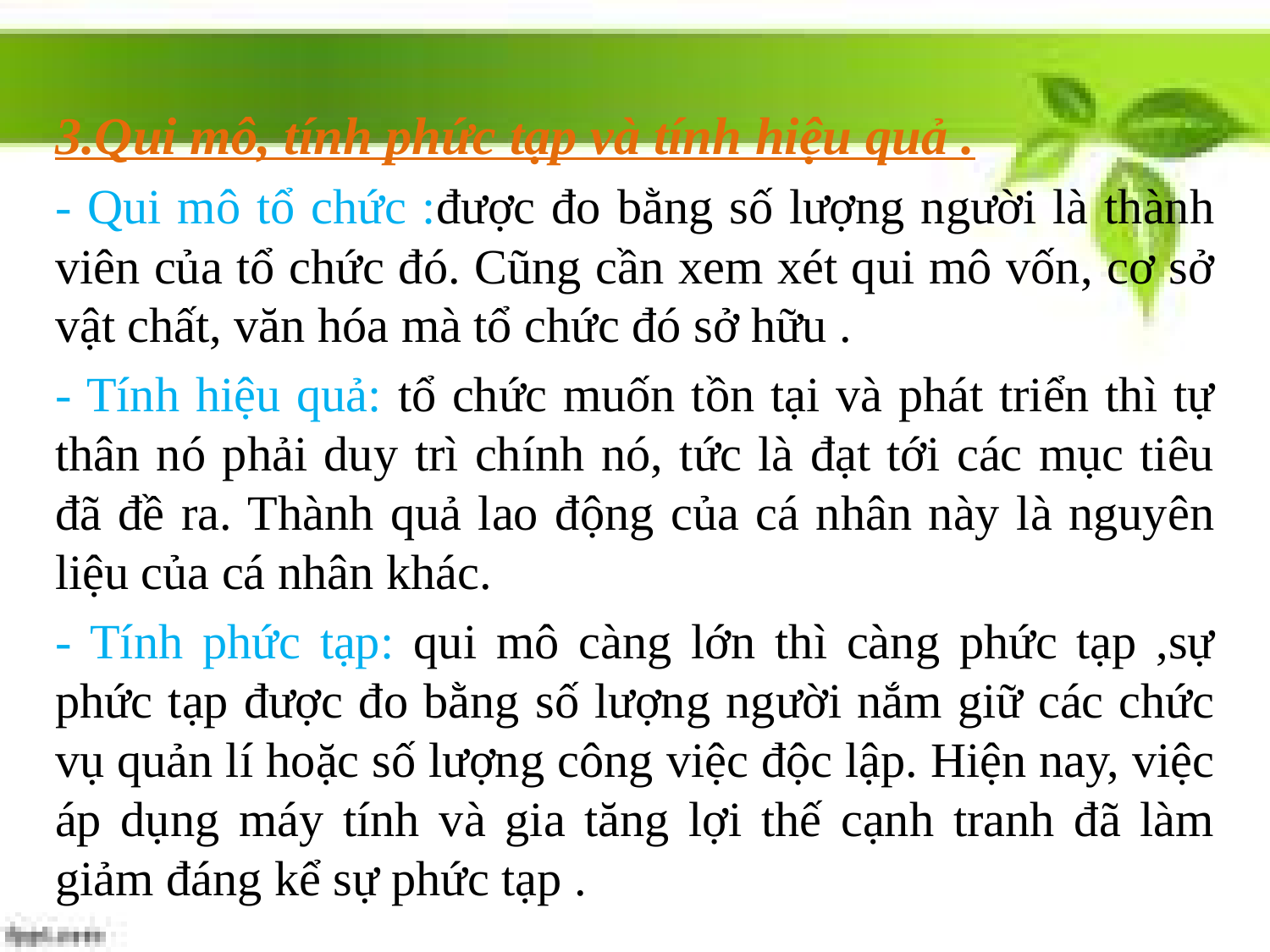

3.Qui mô, tính phức tạp và tính hiệu quả .
- Qui mô tổ chức :được đo bằng số lượng người là thành viên của tổ chức đó. Cũng cần xem xét qui mô vốn, cơ sở vật chất, văn hóa mà tổ chức đó sở hữu .
- Tính hiệu quả: tổ chức muốn tồn tại và phát triển thì tự thân nó phải duy trì chính nó, tức là đạt tới các mục tiêu đã đề ra. Thành quả lao động của cá nhân này là nguyên liệu của cá nhân khác.
- Tính phức tạp: qui mô càng lớn thì càng phức tạp ,sự phức tạp được đo bằng số lượng người nắm giữ các chức vụ quản lí hoặc số lượng công việc độc lập. Hiện nay, việc áp dụng máy tính và gia tăng lợi thế cạnh tranh đã làm giảm đáng kể sự phức tạp .